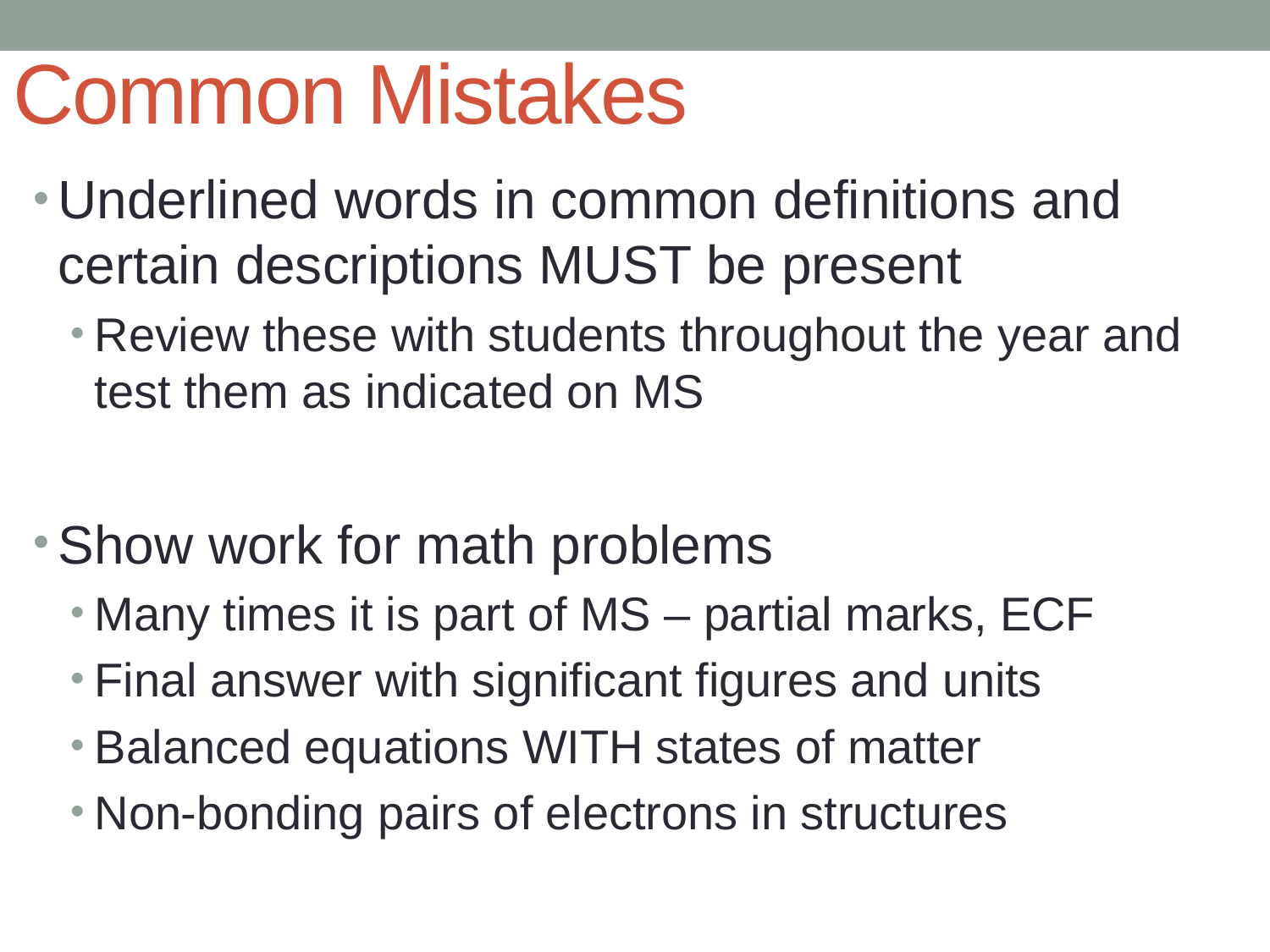

# Common Mistakes
Underlined words in common definitions and certain descriptions MUST be present
Review these with students throughout the year and test them as indicated on MS

Show work for math problems
Many times it is part of MS – partial marks, ECF
Final answer with significant figures and units
Balanced equations WITH states of matter
Non-bonding pairs of electrons in structures